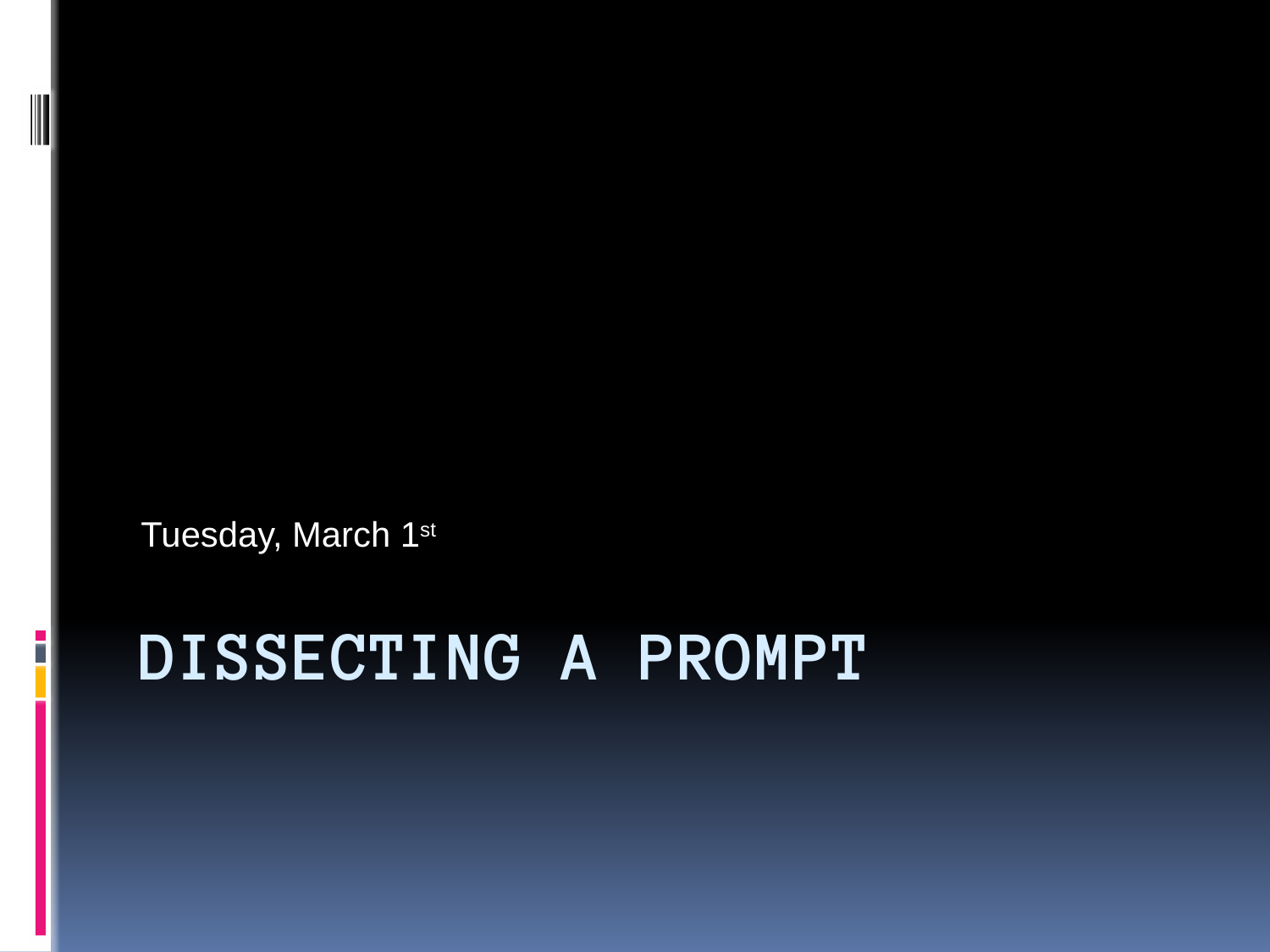

Tuesday, March 1st

# Dissecting a Prompt